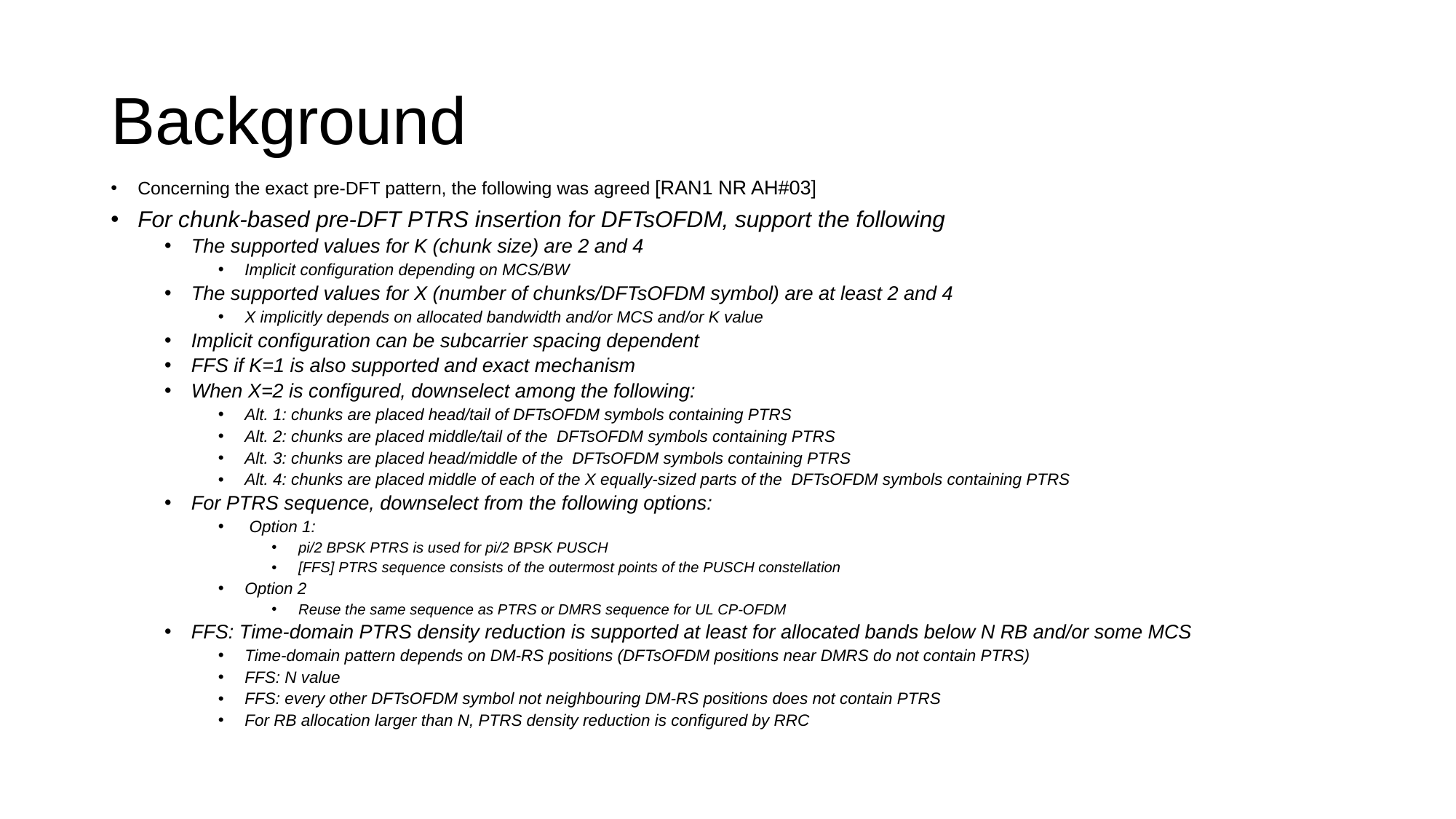

# Background
Concerning the exact pre-DFT pattern, the following was agreed [RAN1 NR AH#03]
For chunk-based pre-DFT PTRS insertion for DFTsOFDM, support the following
The supported values for K (chunk size) are 2 and 4
Implicit configuration depending on MCS/BW
The supported values for X (number of chunks/DFTsOFDM symbol) are at least 2 and 4
X implicitly depends on allocated bandwidth and/or MCS and/or K value
Implicit configuration can be subcarrier spacing dependent
FFS if K=1 is also supported and exact mechanism
When X=2 is configured, downselect among the following:
Alt. 1: chunks are placed head/tail of DFTsOFDM symbols containing PTRS
Alt. 2: chunks are placed middle/tail of the  DFTsOFDM symbols containing PTRS
Alt. 3: chunks are placed head/middle of the  DFTsOFDM symbols containing PTRS
Alt. 4: chunks are placed middle of each of the X equally-sized parts of the  DFTsOFDM symbols containing PTRS
For PTRS sequence, downselect from the following options:
 Option 1:
pi/2 BPSK PTRS is used for pi/2 BPSK PUSCH
[FFS] PTRS sequence consists of the outermost points of the PUSCH constellation
Option 2
Reuse the same sequence as PTRS or DMRS sequence for UL CP-OFDM
FFS: Time-domain PTRS density reduction is supported at least for allocated bands below N RB and/or some MCS
Time-domain pattern depends on DM-RS positions (DFTsOFDM positions near DMRS do not contain PTRS)
FFS: N value
FFS: every other DFTsOFDM symbol not neighbouring DM-RS positions does not contain PTRS
For RB allocation larger than N, PTRS density reduction is configured by RRC